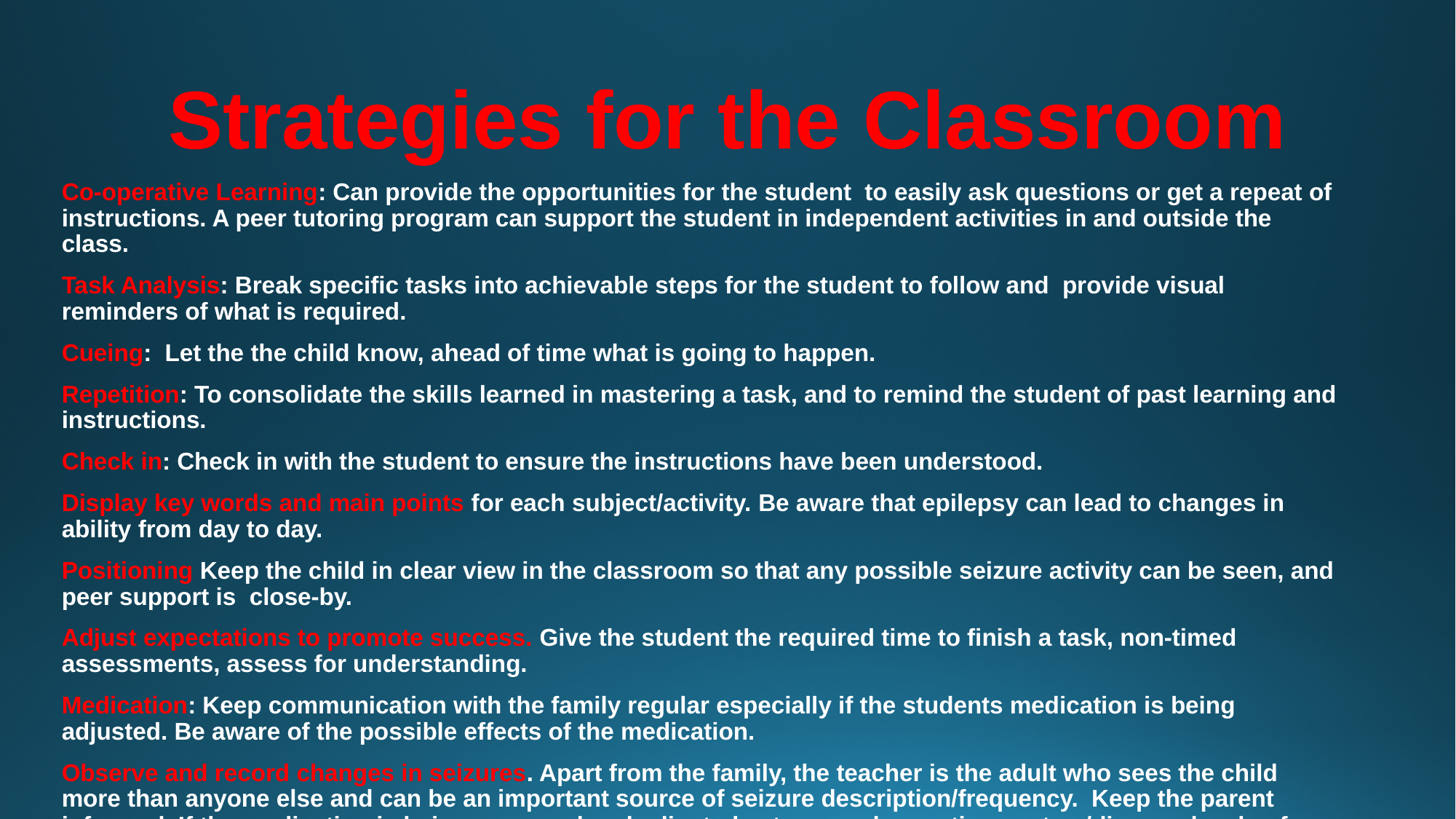

# Strategies for the Classroom
Co-operative Learning: Can provide the opportunities for the student  to easily ask questions or get a repeat of instructions. A peer tutoring program can support the student in independent activities in and outside the class.
Task Analysis: Break specific tasks into achievable steps for the student to follow and  provide visual reminders of what is required.
Cueing:  Let the the child know, ahead of time what is going to happen.
Repetition: To consolidate the skills learned in mastering a task, and to remind the student of past learning and instructions.
Check in: Check in with the student to ensure the instructions have been understood.
Display key words and main points for each subject/activity. Be aware that epilepsy can lead to changes in ability from day to day.
Positioning Keep the child in clear view in the classroom so that any possible seizure activity can be seen, and peer support is  close-by.
Adjust expectations to promote success. Give the student the required time to finish a task, non-timed assessments, assess for understanding.
Medication: Keep communication with the family regular especially if the students medication is being adjusted. Be aware of the possible effects of the medication.
Observe and record changes in seizures. Apart from the family, the teacher is the adult who sees the child more than anyone else and can be an important source of seizure description/frequency.  Keep the parent informed. If the medication is being assessed and adjusted set up an observation system/diary so levels of absence are noted and can be used in specialist appointments.
Safety: During activities such as swimming, camping, bike-riding, and tree climbing ensure that the student has suitable adult support and a safety plan is in place.